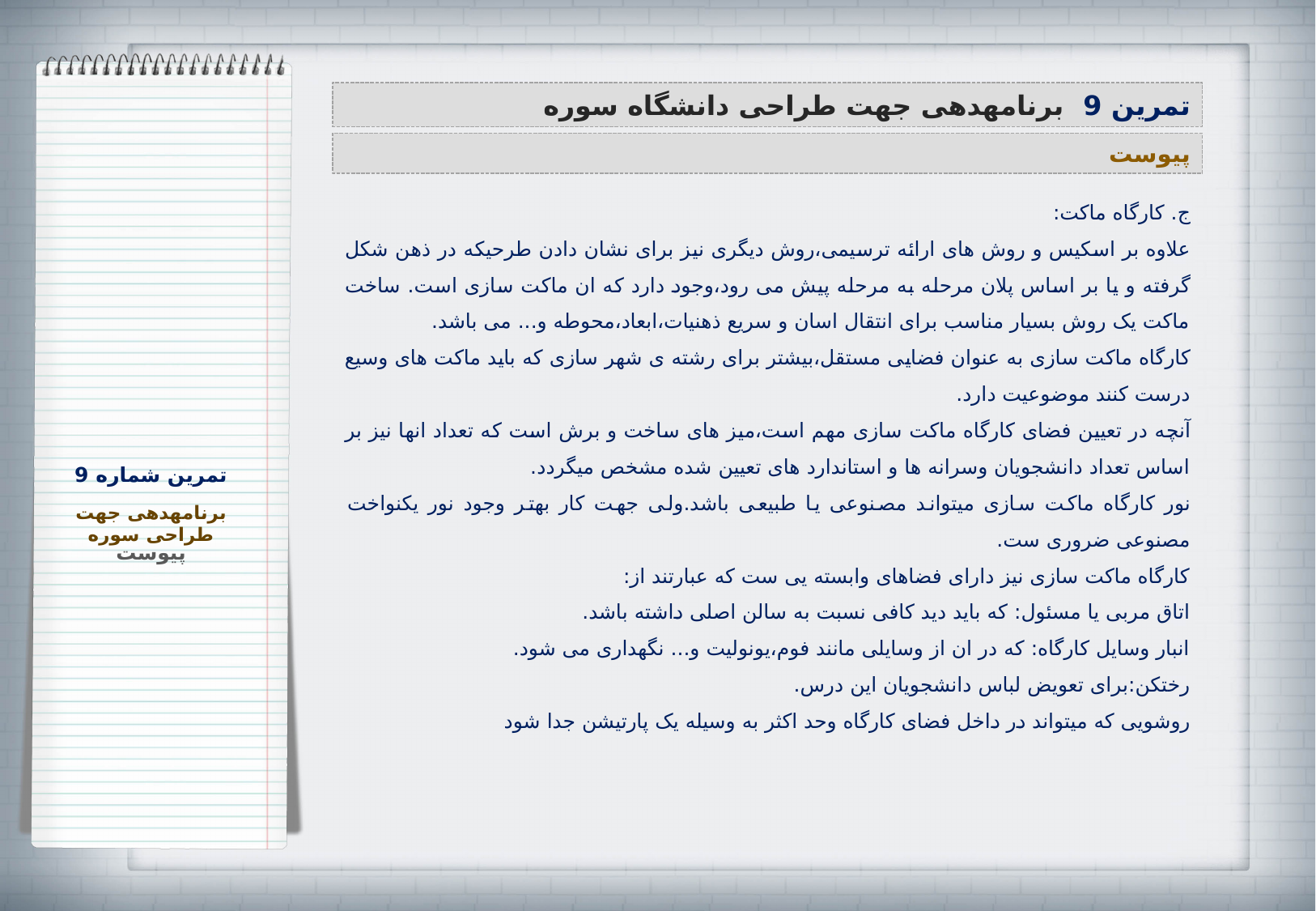

تمرین 9  برنامه‏دهی جهت طراحی دانشگاه سوره
پیوست
ج. کارگاه ماکت:
علاوه بر اسکیس و روش های ارائه ترسیمی،روش دیگری نیز برای نشان دادن طرحیکه در ذهن شکل گرفته و یا بر اساس پلان مرحله به مرحله پیش می رود،وجود دارد که ان ماکت سازی است. ساخت ماکت یک روش بسیار مناسب برای انتقال اسان و سریع ذهنیات،ابعاد،محوطه و... می باشد.
کارگاه ماکت سازی به عنوان فضایی مستقل،بیشتر برای رشته ی شهر سازی که باید ماکت های وسیع درست کنند موضوعیت دارد.
آنچه در تعیین فضای کارگاه ماکت سازی مهم است،میز های ساخت و برش است که تعداد انها نیز بر اساس تعداد دانشجویان وسرانه ها و استاندارد های تعیین شده مشخص میگردد.
نور کارگاه ماکت سازی میتواند مصنوعی یا طبیعی باشد.ولی جهت کار بهتر وجود نور یکنواخت مصنوعی ضروری ست.
کارگاه ماکت سازی نیز دارای فضاهای وابسته یی ست که عبارتند از:
اتاق مربی یا مسئول: که باید دید کافی نسبت به سالن اصلی داشته باشد.
انبار وسایل کارگاه: که در ان از وسایلی مانند فوم،یونولیت و... نگهداری می شود.
رختکن:برای تعویض لباس دانشجویان این درس.
روشویی که میتواند در داخل فضای کارگاه وحد اکثر به وسیله یک پارتیشن جدا شود
تمرین شماره 9
برنامه‏دهی جهت طراحی سوره
پیوست